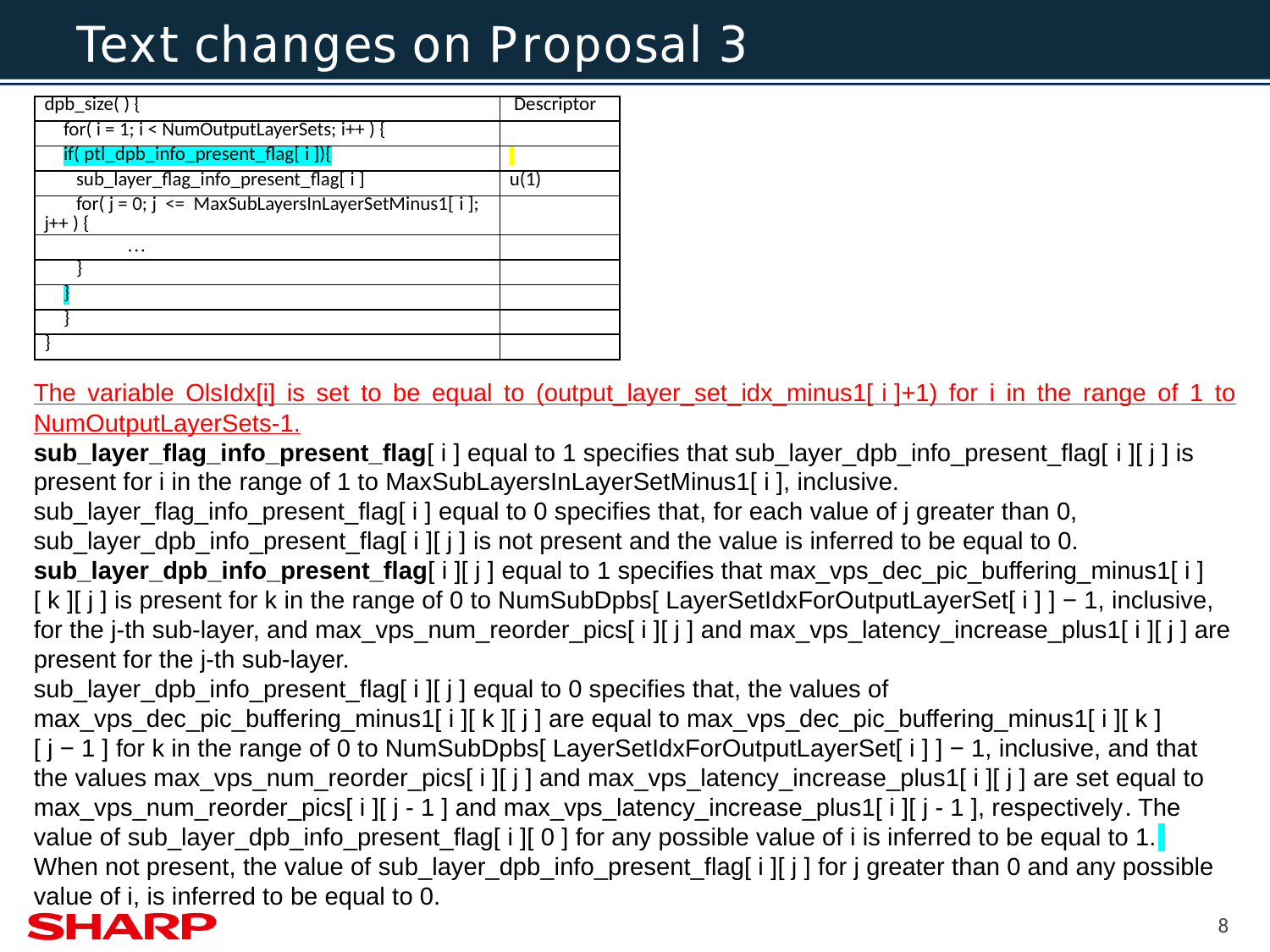

# Text changes on Proposal 3
| dpb\_size( ) { | Descriptor |
| --- | --- |
| for( i = 1; i < NumOutputLayerSets; i++ ) { |  |
| if( ptl\_dpb\_info\_present\_flag[ i ]){ |  |
| sub\_layer\_flag\_info\_present\_flag[ i ] | u(1) |
| for( j = 0; j <= MaxSubLayersInLayerSetMinus1[ i ]; j++ ) { |  |
| … |  |
| } |  |
| } |  |
| } |  |
| } |  |
The variable OlsIdx[i] is set to be equal to (output_layer_set_idx_minus1[ i ]+1) for i in the range of 1 to NumOutputLayerSets-1.
sub_layer_flag_info_present_flag[ i ] equal to 1 specifies that sub_layer_dpb_info_present_flag[ i ][ j ] is present for i in the range of 1 to MaxSubLayersInLayerSetMinus1[ i ], inclusive. sub_layer_flag_info_present_flag[ i ] equal to 0 specifies that, for each value of j greater than 0, sub_layer_dpb_info_present_flag[ i ][ j ] is not present and the value is inferred to be equal to 0.
sub_layer_dpb_info_present_flag[ i ][ j ] equal to 1 specifies that max_vps_dec_pic_buffering_minus1[ i ][ k ][ j ] is present for k in the range of 0 to NumSubDpbs[ LayerSetIdxForOutputLayerSet[ i ] ] − 1, inclusive, for the j-th sub-layer, and max_vps_num_reorder_pics[ i ][ j ] and max_vps_latency_increase_plus1[ i ][ j ] are present for the j-th sub-layer.
sub_layer_dpb_info_present_flag[ i ][ j ] equal to 0 specifies that, the values of max_vps_dec_pic_buffering_minus1[ i ][ k ][ j ] are equal to max_vps_dec_pic_buffering_minus1[ i ][ k ][ j − 1 ] for k in the range of 0 to NumSubDpbs[ LayerSetIdxForOutputLayerSet[ i ] ] − 1, inclusive, and that the values max_vps_num_reorder_pics[ i ][ j ] and max_vps_latency_increase_plus1[ i ][ j ] are set equal to max_vps_num_reorder_pics[ i ][ j ‑ 1 ] and max_vps_latency_increase_plus1[ i ][ j ‑ 1 ], respectively. The value of sub_layer_dpb_info_present_flag[ i ][ 0 ] for any possible value of i is inferred to be equal to 1.
When not present, the value of sub_layer_dpb_info_present_flag[ i ][ j ] for j greater than 0 and any possible value of i, is inferred to be equal to 0.
8